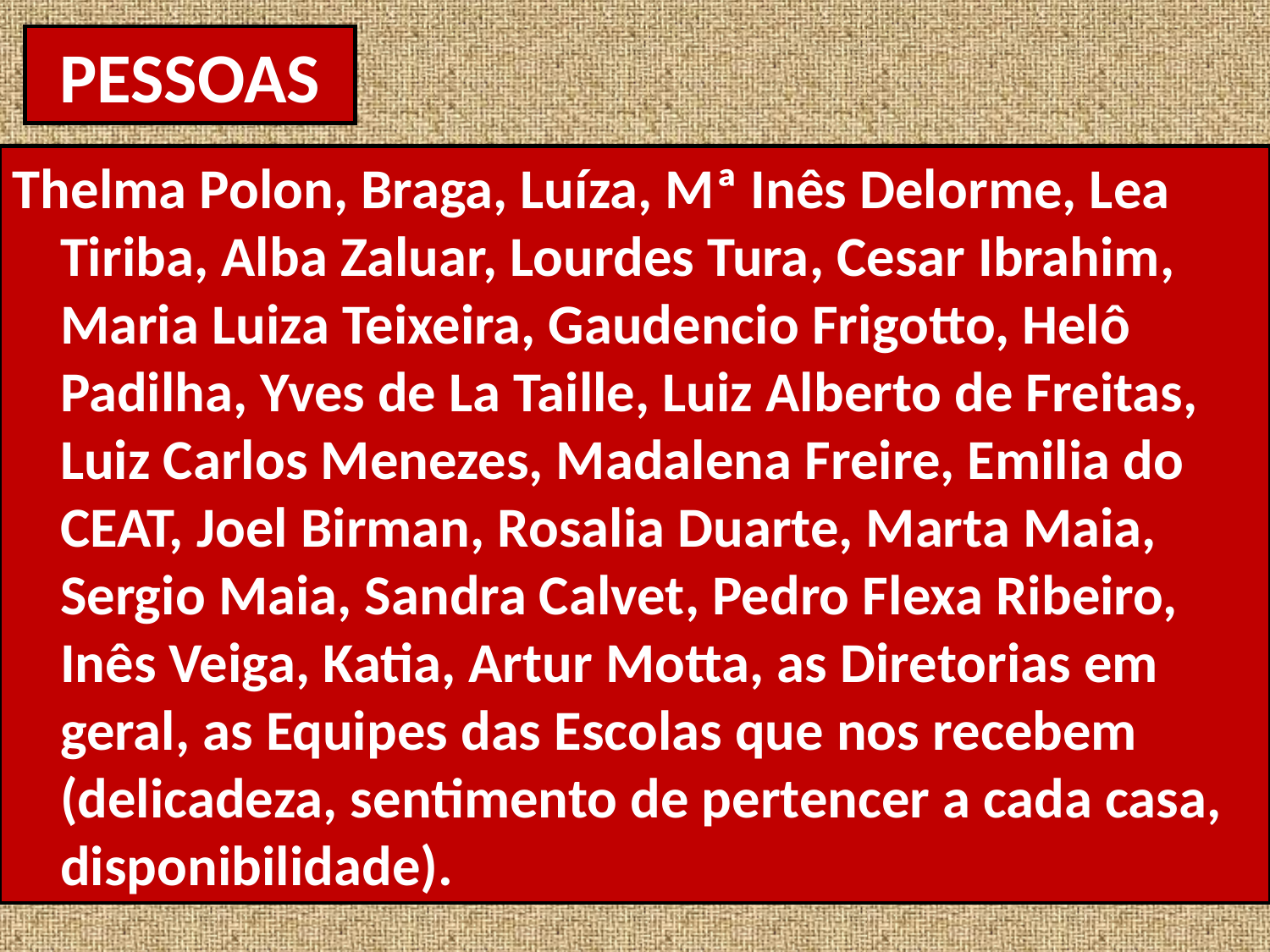

PESSOAS
Thelma Polon, Braga, Luíza, Mª Inês Delorme, Lea Tiriba, Alba Zaluar, Lourdes Tura, Cesar Ibrahim, Maria Luiza Teixeira, Gaudencio Frigotto, Helô Padilha, Yves de La Taille, Luiz Alberto de Freitas, Luiz Carlos Menezes, Madalena Freire, Emilia do CEAT, Joel Birman, Rosalia Duarte, Marta Maia, Sergio Maia, Sandra Calvet, Pedro Flexa Ribeiro, Inês Veiga, Katia, Artur Motta, as Diretorias em geral, as Equipes das Escolas que nos recebem (delicadeza, sentimento de pertencer a cada casa, disponibilidade).